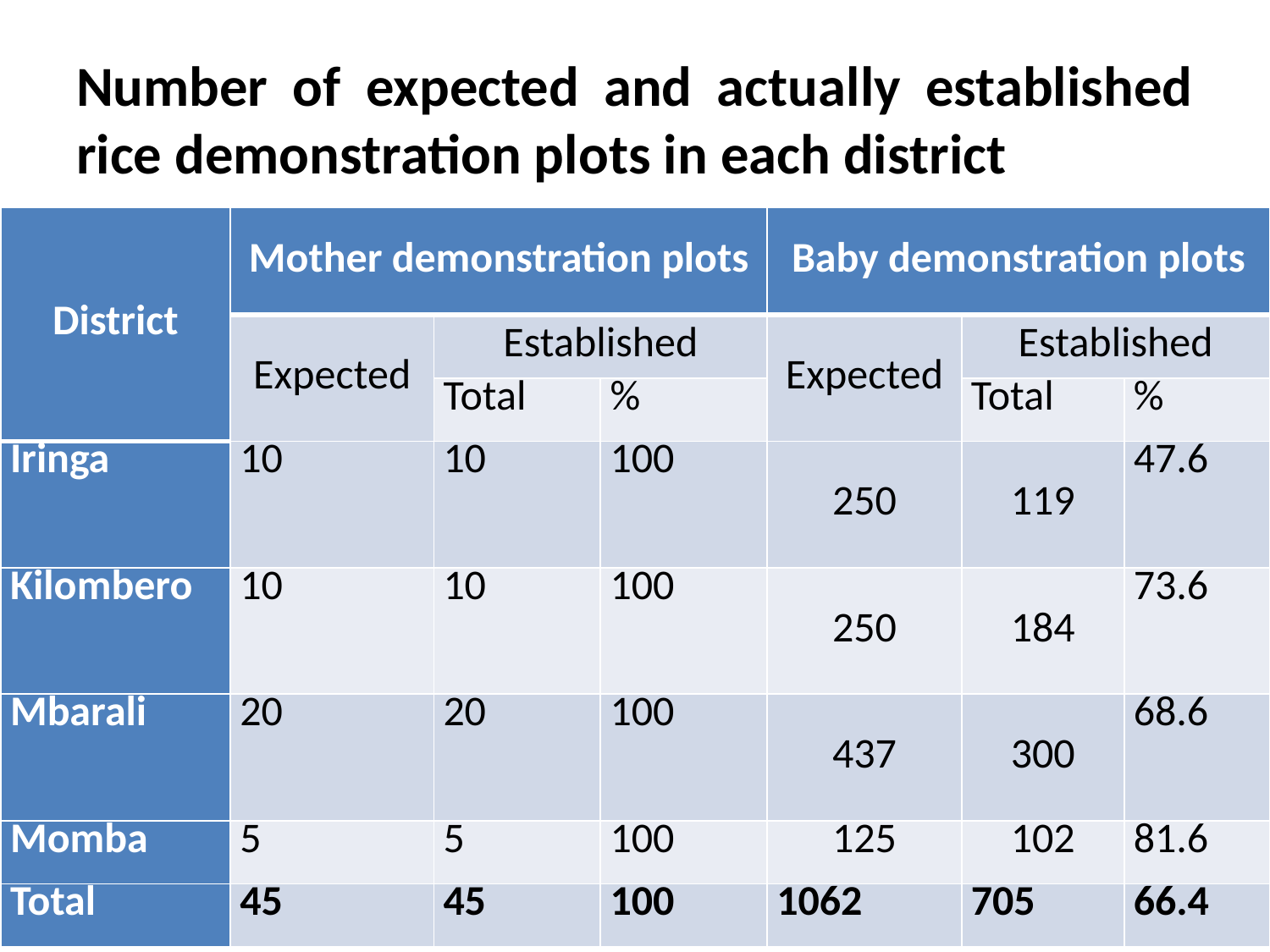

# Number of expected and actually established rice demonstration plots in each district
| District | Mother demonstration plots |  |  | Baby demonstration plots |  |  |
| --- | --- | --- | --- | --- | --- | --- |
|  | Expected | Established |  | Expected | Established |  |
|  |  | Total | % |  | Total | % |
| Iringa | 10 | 10 | 100 | 250 | 119 | 47.6 |
| Kilombero | 10 | 10 | 100 | 250 | 184 | 73.6 |
| Mbarali | 20 | 20 | 100 | 437 | 300 | 68.6 |
| Momba | 5 | 5 | 100 | 125 | 102 | 81.6 |
| Total | 45 | 45 | 100 | 1062 | 705 | 66.4 |
24